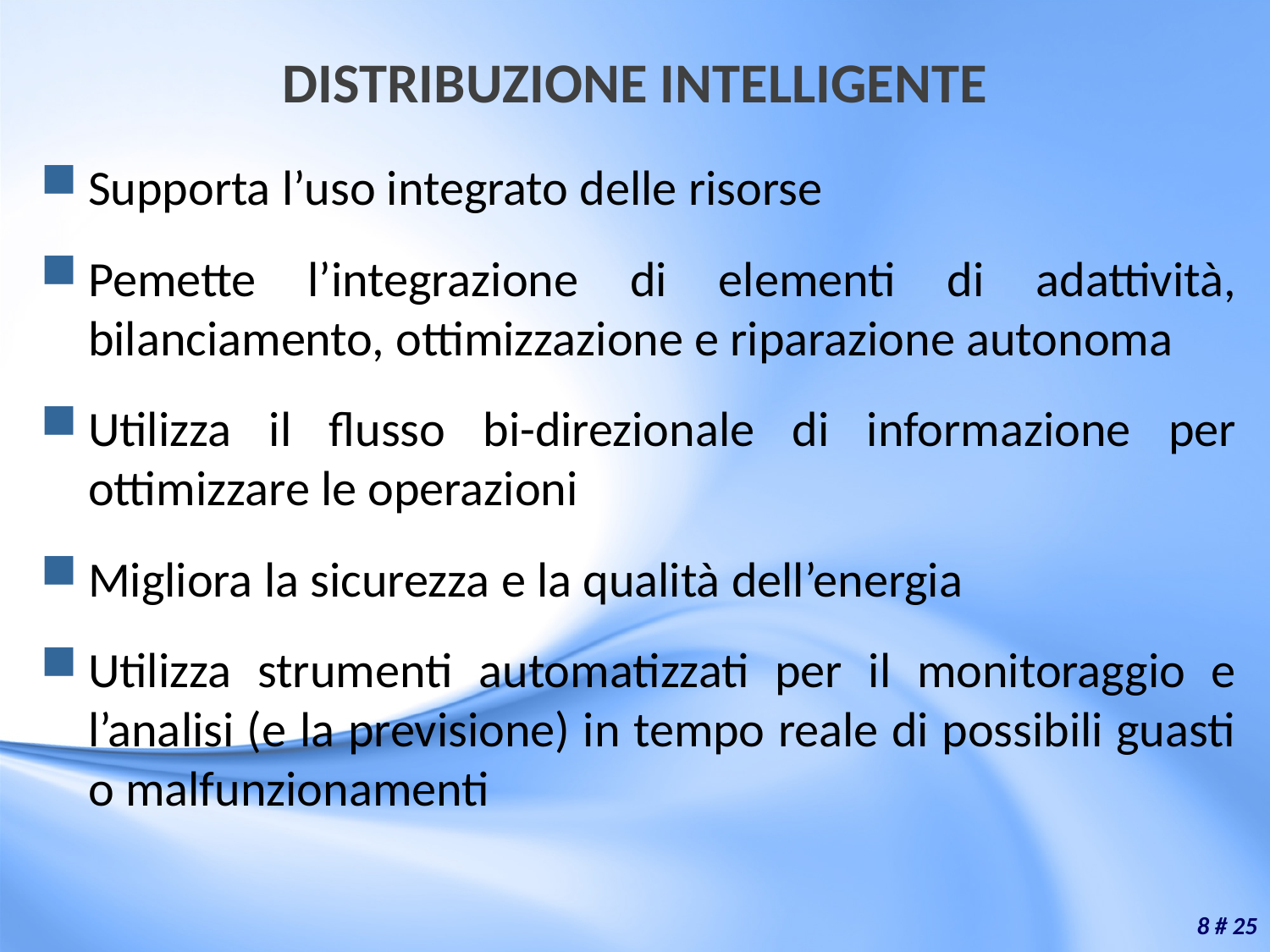

# DISTRIBUZIONE INTELLIGENTE
Supporta l’uso integrato delle risorse
Pemette l’integrazione di elementi di adattività, bilanciamento, ottimizzazione e riparazione autonoma
Utilizza il flusso bi-direzionale di informazione per ottimizzare le operazioni
Migliora la sicurezza e la qualità dell’energia
Utilizza strumenti automatizzati per il monitoraggio e l’analisi (e la previsione) in tempo reale di possibili guasti o malfunzionamenti
8 # 25